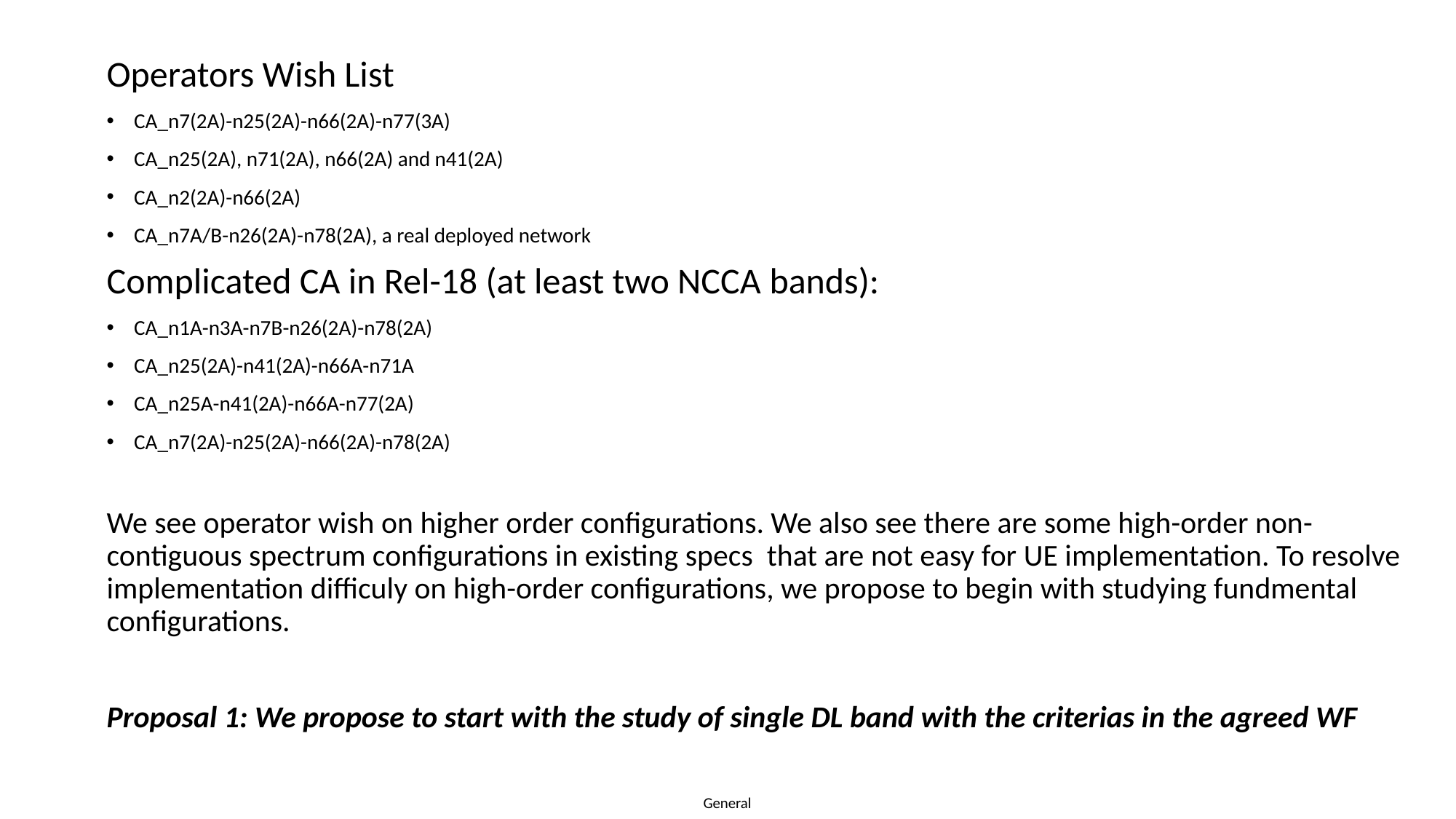

Operators Wish List
CA_n7(2A)-n25(2A)-n66(2A)-n77(3A)
CA_n25(2A), n71(2A), n66(2A) and n41(2A)
CA_n2(2A)-n66(2A)
CA_n7A/B-n26(2A)-n78(2A), a real deployed network
Complicated CA in Rel-18 (at least two NCCA bands):
CA_n1A-n3A-n7B-n26(2A)-n78(2A)
CA_n25(2A)-n41(2A)-n66A-n71A
CA_n25A-n41(2A)-n66A-n77(2A)
CA_n7(2A)-n25(2A)-n66(2A)-n78(2A)

We see operator wish on higher order configurations. We also see there are some high-order non-contiguous spectrum configurations in existing specs  that are not easy for UE implementation. To resolve implementation difficuly on high-order configurations, we propose to begin with studying fundmental configurations.

Proposal 1: We propose to start with the study of single DL band with the criterias in the agreed WF